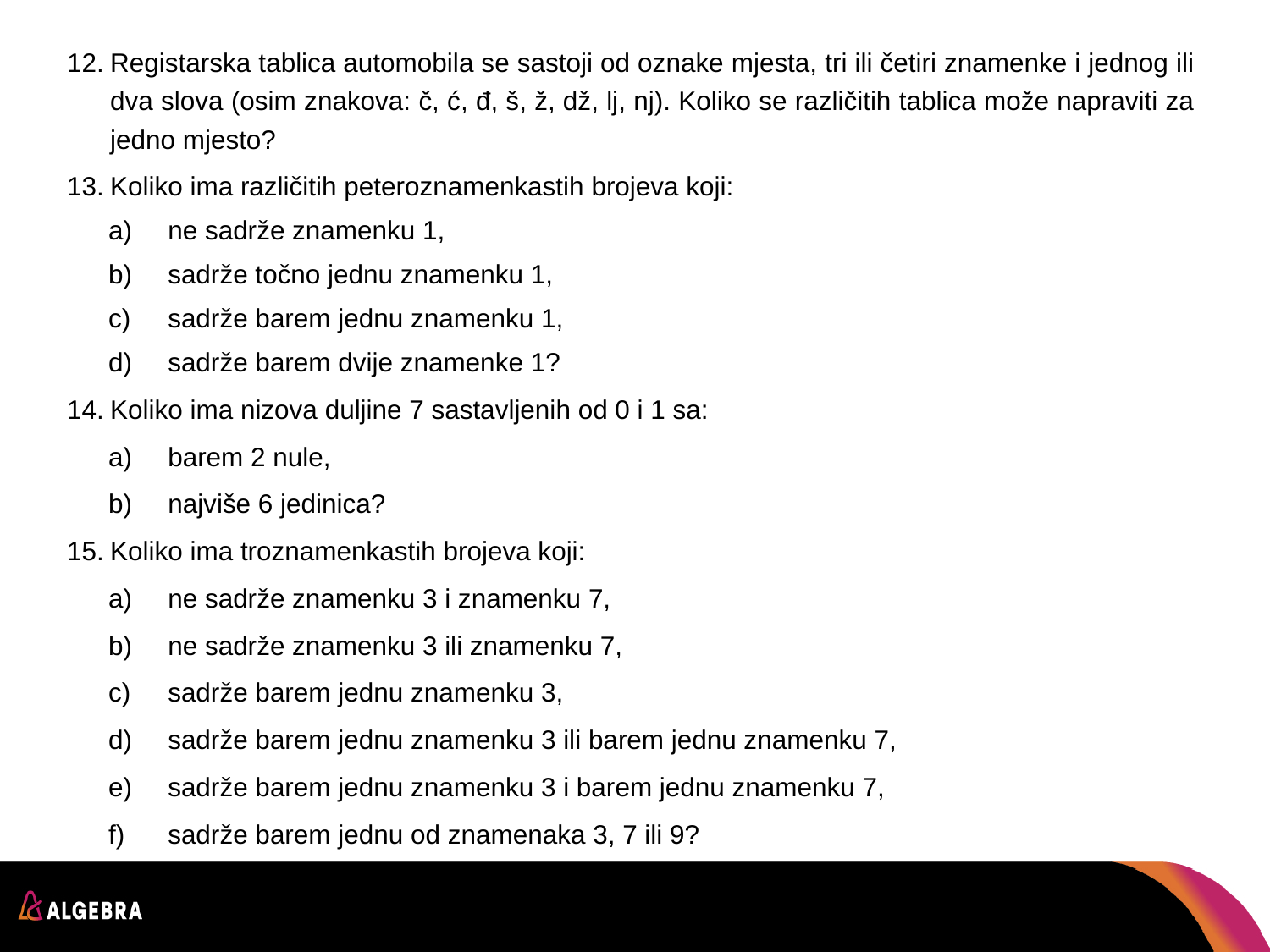

Registarska tablica automobila se sastoji od oznake mjesta, tri ili četiri znamenke i jednog ili dva slova (osim znakova: č, ć, đ, š, ž, dž, lj, nj). Koliko se različitih tablica može napraviti za jedno mjesto?
Koliko ima različitih peteroznamenkastih brojeva koji:
ne sadrže znamenku 1,
sadrže točno jednu znamenku 1,
sadrže barem jednu znamenku 1,
sadrže barem dvije znamenke 1?
Koliko ima nizova duljine 7 sastavljenih od 0 i 1 sa:
barem 2 nule,
najviše 6 jedinica?
Koliko ima troznamenkastih brojeva koji:
ne sadrže znamenku 3 i znamenku 7,
ne sadrže znamenku 3 ili znamenku 7,
sadrže barem jednu znamenku 3,
sadrže barem jednu znamenku 3 ili barem jednu znamenku 7,
sadrže barem jednu znamenku 3 i barem jednu znamenku 7,
sadrže barem jednu od znamenaka 3, 7 ili 9?